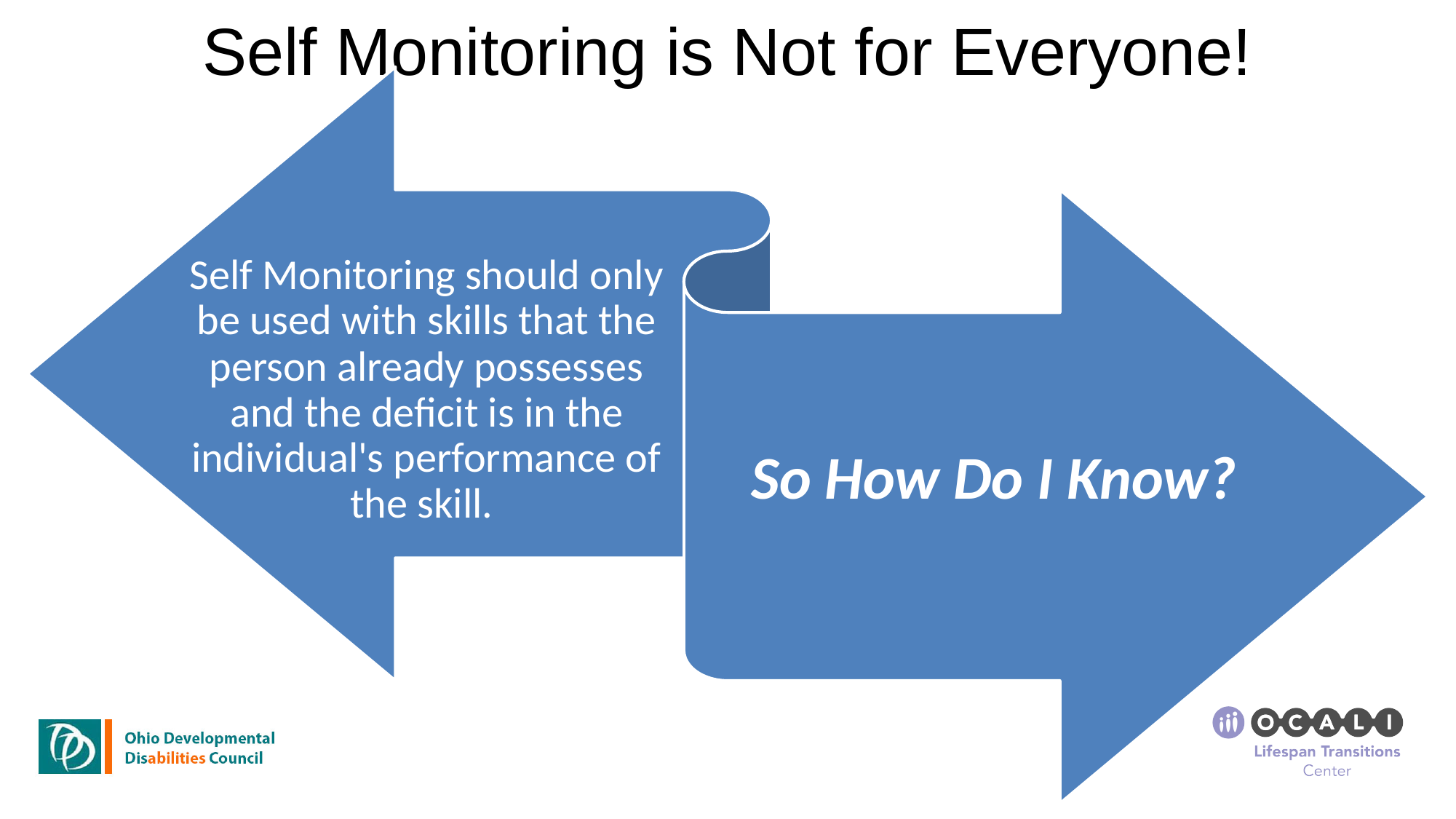

# Self Monitoring is Not for Everyone!
Self Monitoring should only be used with skills that the person already possesses and the deficit is in the individual's performance of the skill.
So How Do I Know?